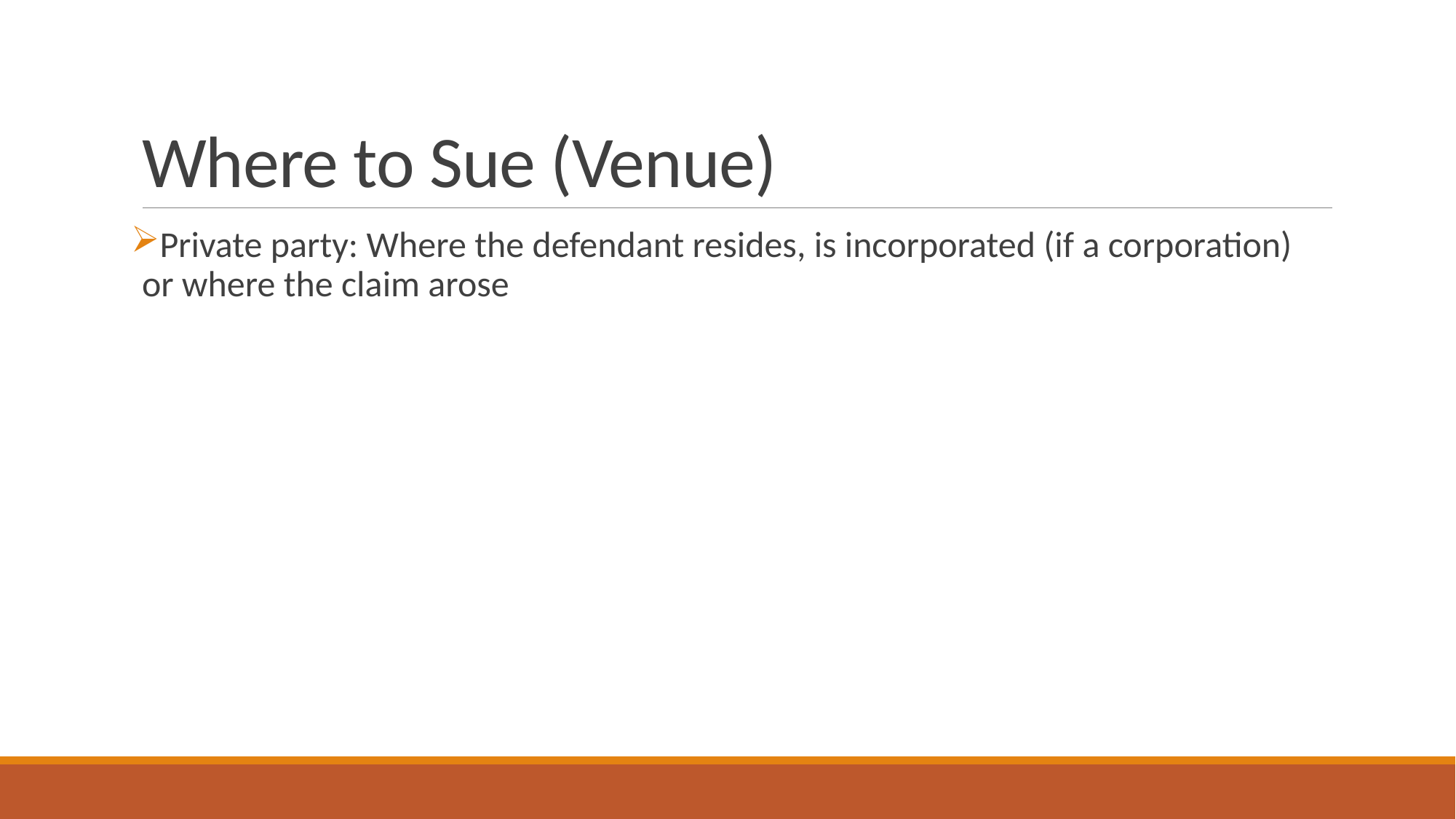

# Where to Sue (Venue)
Private party: Where the defendant resides, is incorporated (if a corporation) or where the claim arose